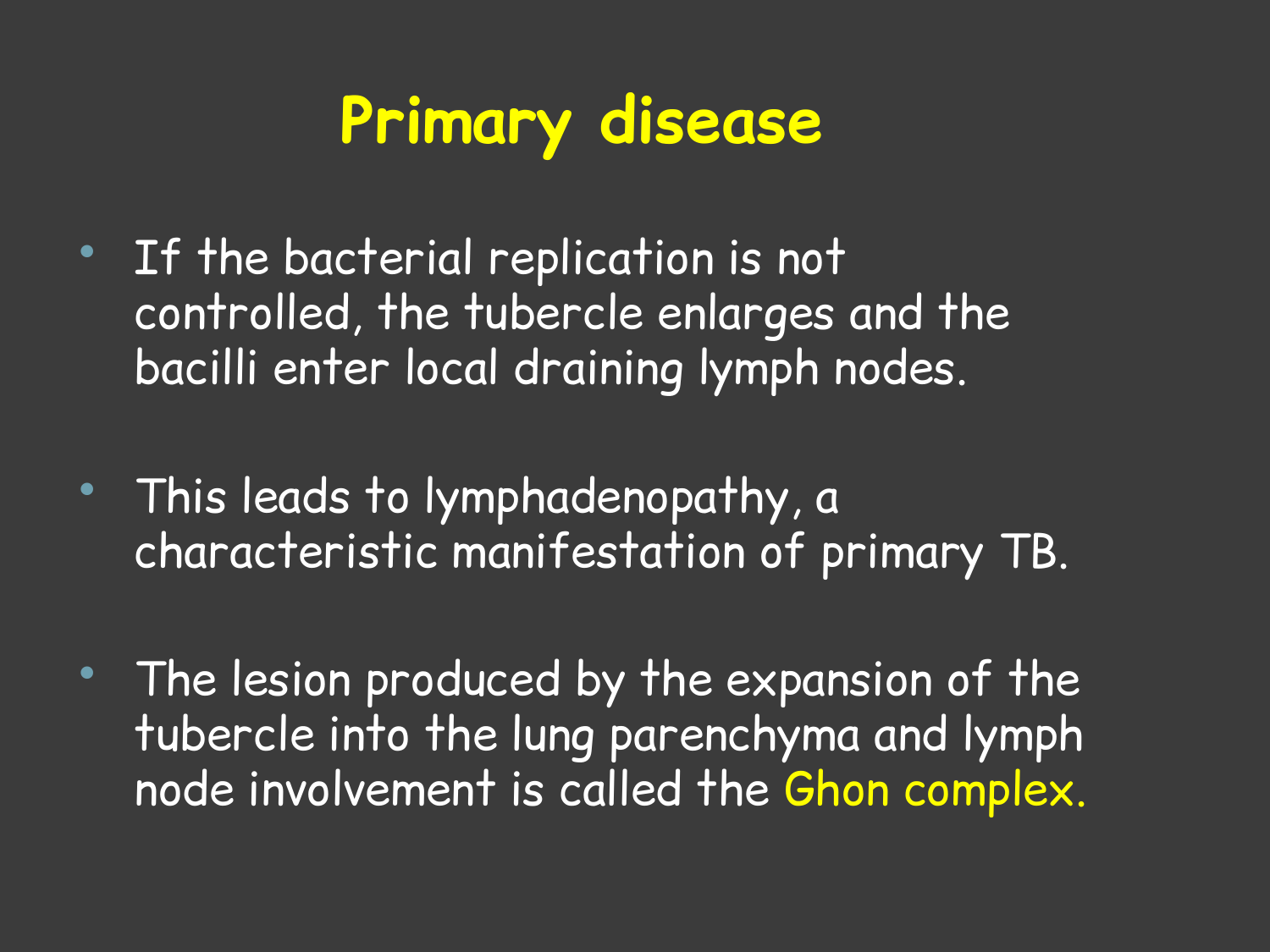

# Primary disease
If the bacterial replication is not controlled, the tubercle enlarges and the bacilli enter local draining lymph nodes.

This leads to lymphadenopathy, a characteristic manifestation of primary TB.

The lesion produced by the expansion of the tubercle into the lung parenchyma and lymph node involvement is called the Ghon complex.